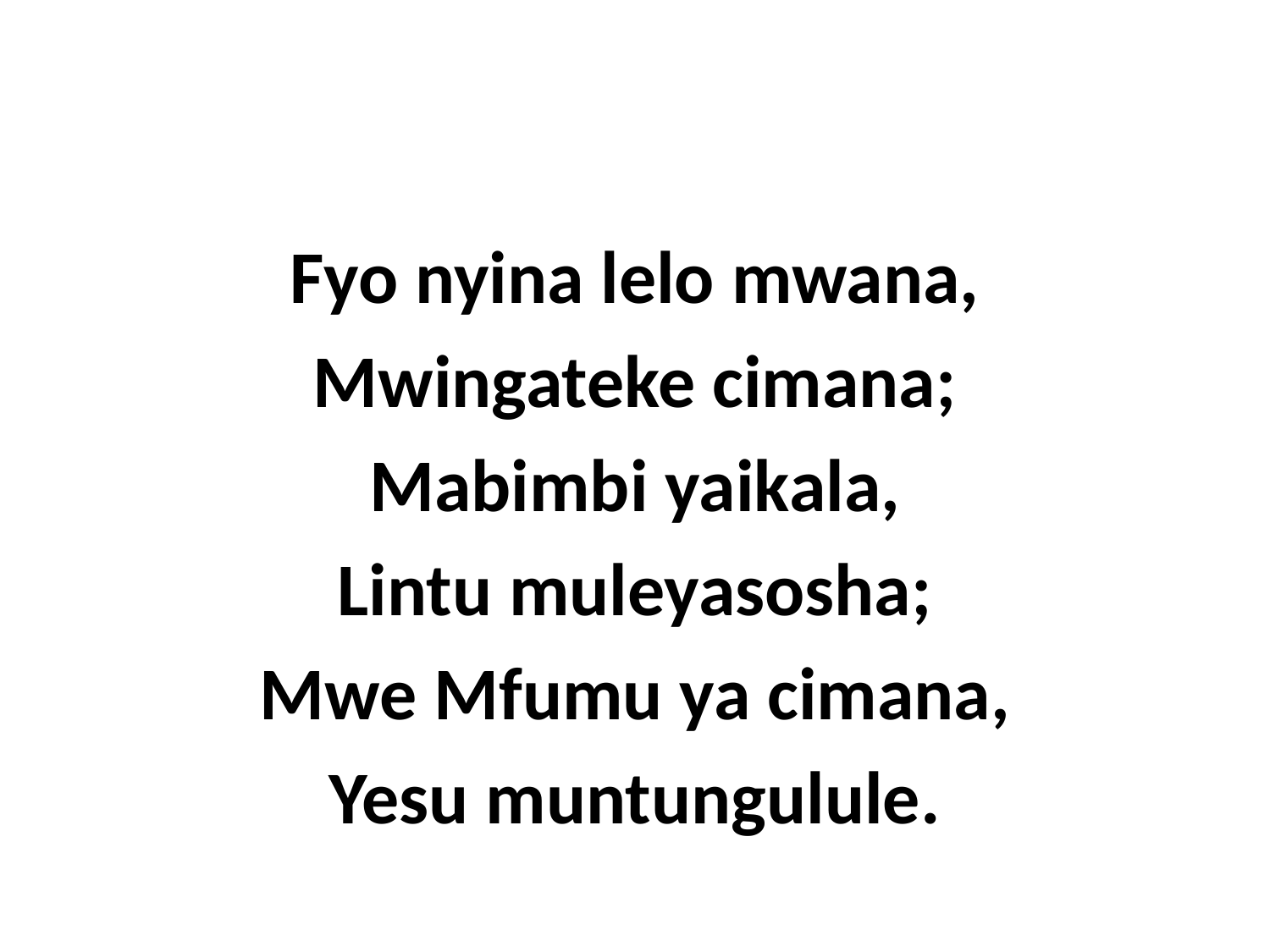

Fyo nyina lelo mwana,
Mwingateke cimana;
Mabimbi yaikala,
Lintu muleyasosha;
Mwe Mfumu ya cimana,
Yesu muntungulule.